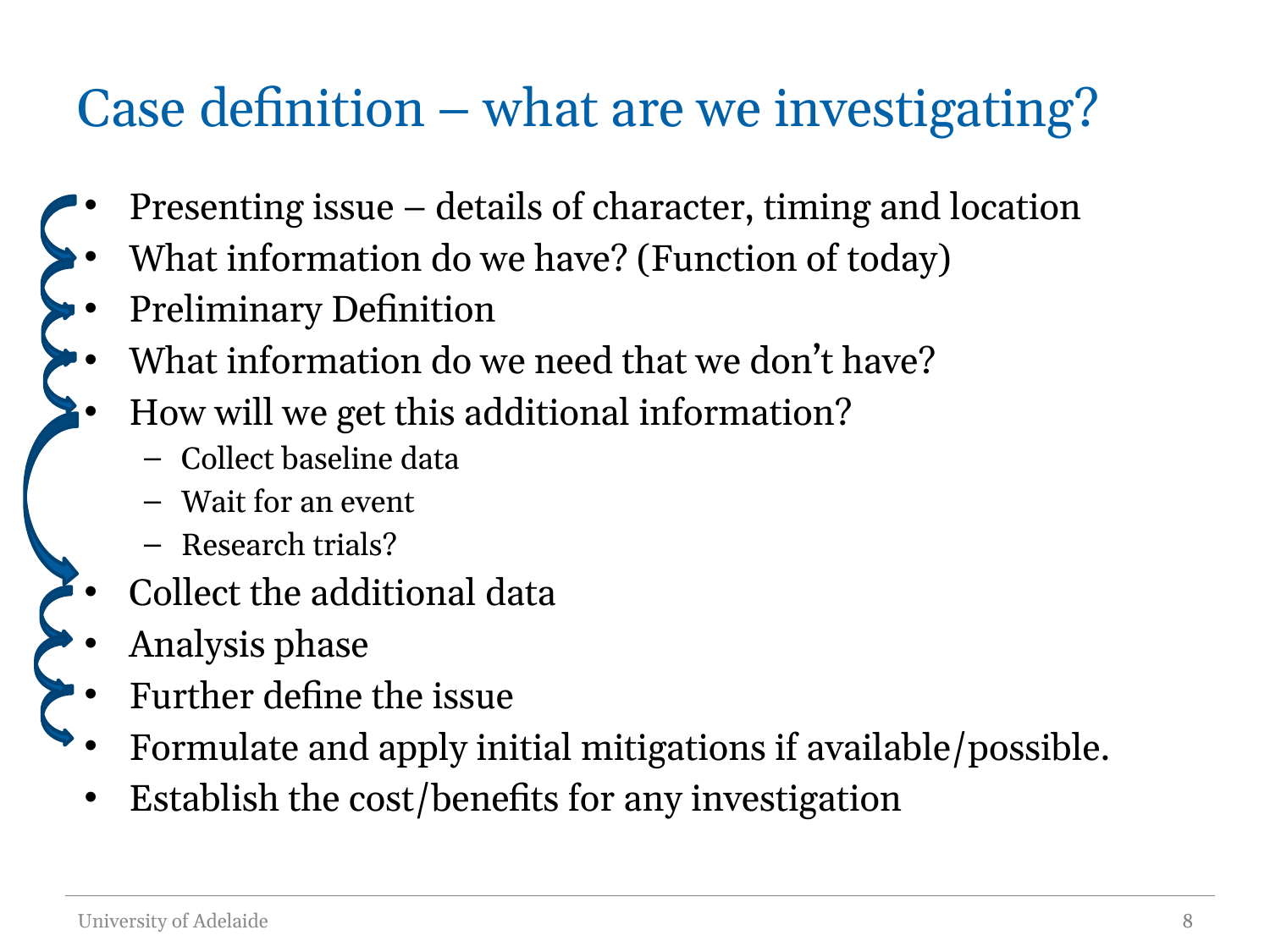

# Case definition – what are we investigating?
Presenting issue – details of character, timing and location
What information do we have? (Function of today)
Preliminary Definition
What information do we need that we don’t have?
How will we get this additional information?
Collect baseline data
Wait for an event
Research trials?
Collect the additional data
Analysis phase
Further define the issue
Formulate and apply initial mitigations if available/possible.
Establish the cost/benefits for any investigation

University of Adelaide
8